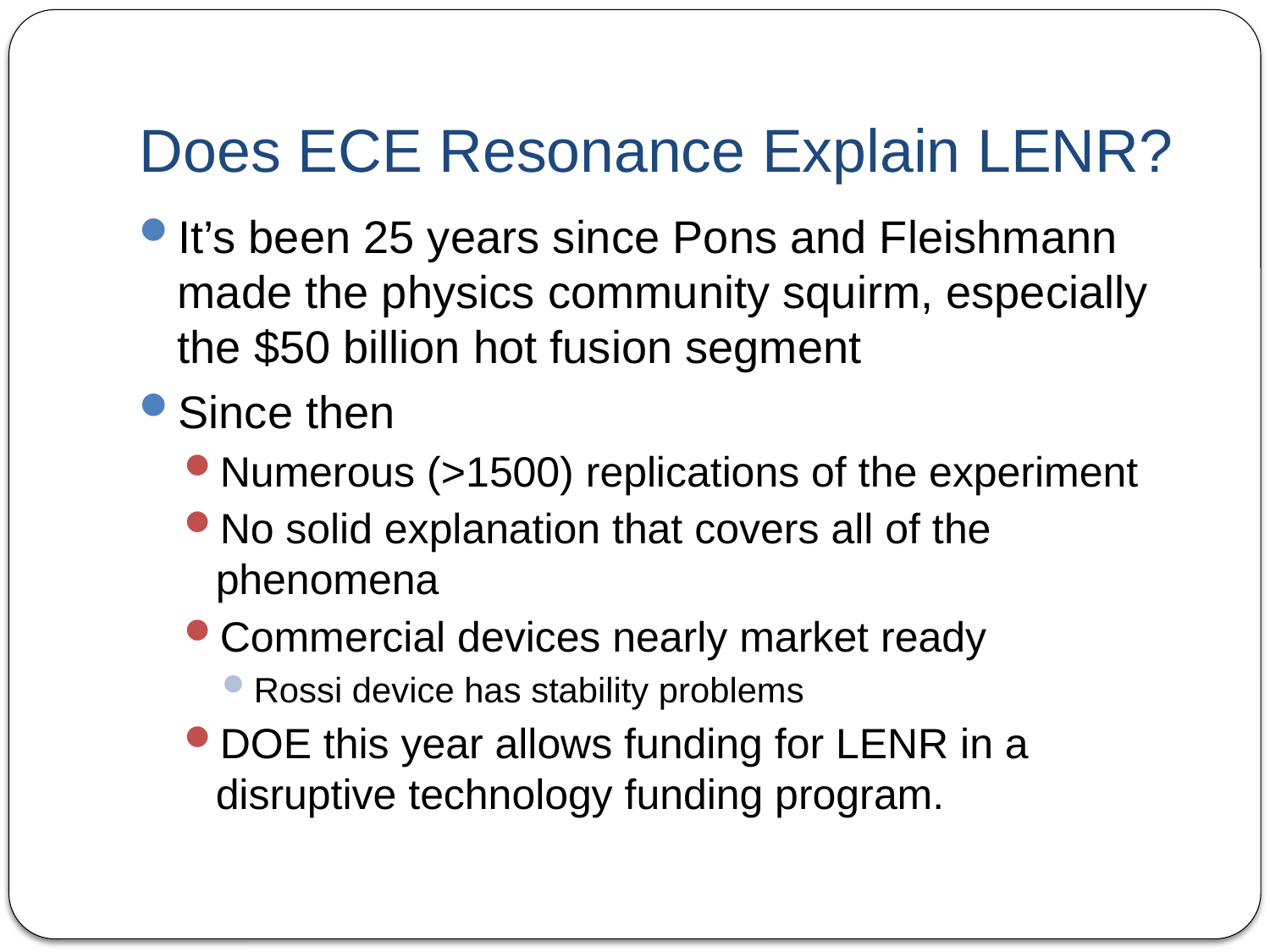

# Does ECE Resonance Explain LENR?
It’s been 25 years since Pons and Fleishmann made the physics community squirm, especially the $50 billion hot fusion segment
Since then
Numerous (>1500) replications of the experiment
No solid explanation that covers all of the phenomena
Commercial devices nearly market ready
Rossi device has stability problems
DOE this year allows funding for LENR in a disruptive technology funding program.